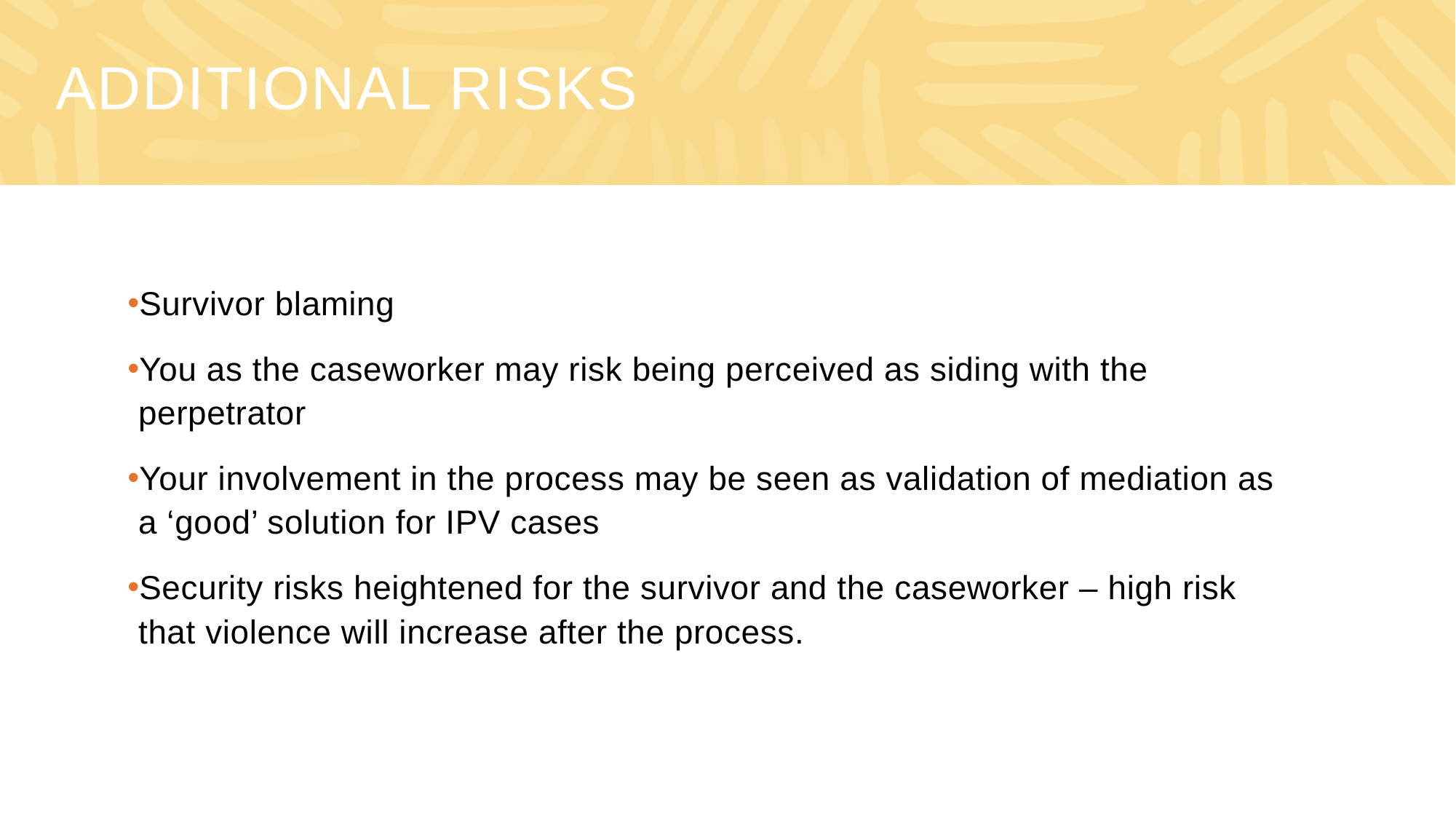

# Additional risks
Survivor blaming
You as the caseworker may risk being perceived as siding with the perpetrator
Your involvement in the process may be seen as validation of mediation as a ‘good’ solution for IPV cases
Security risks heightened for the survivor and the caseworker – high risk that violence will increase after the process.